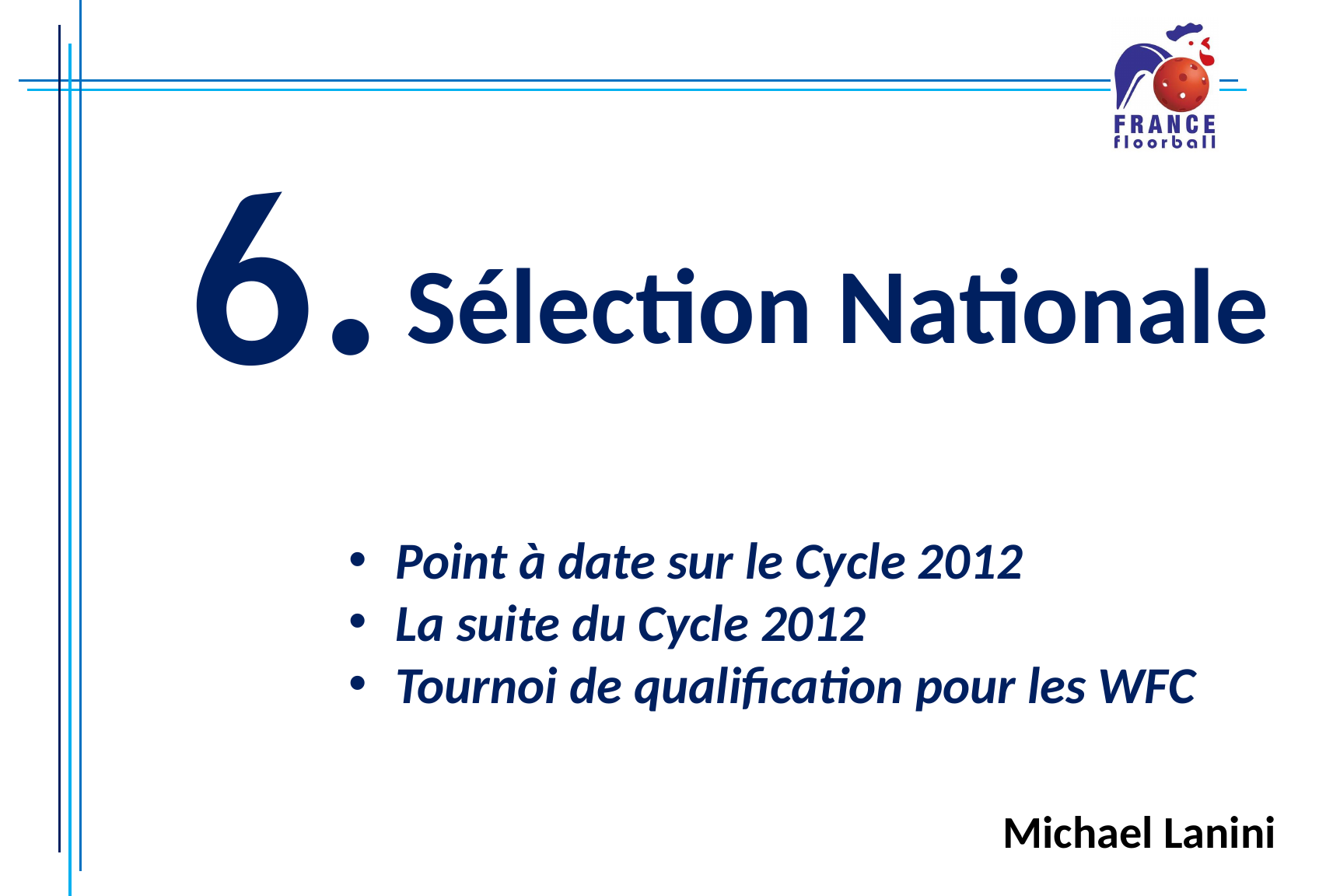

6.
# Sélection Nationale
Point à date sur le Cycle 2012
La suite du Cycle 2012
Tournoi de qualification pour les WFC
Michael Lanini